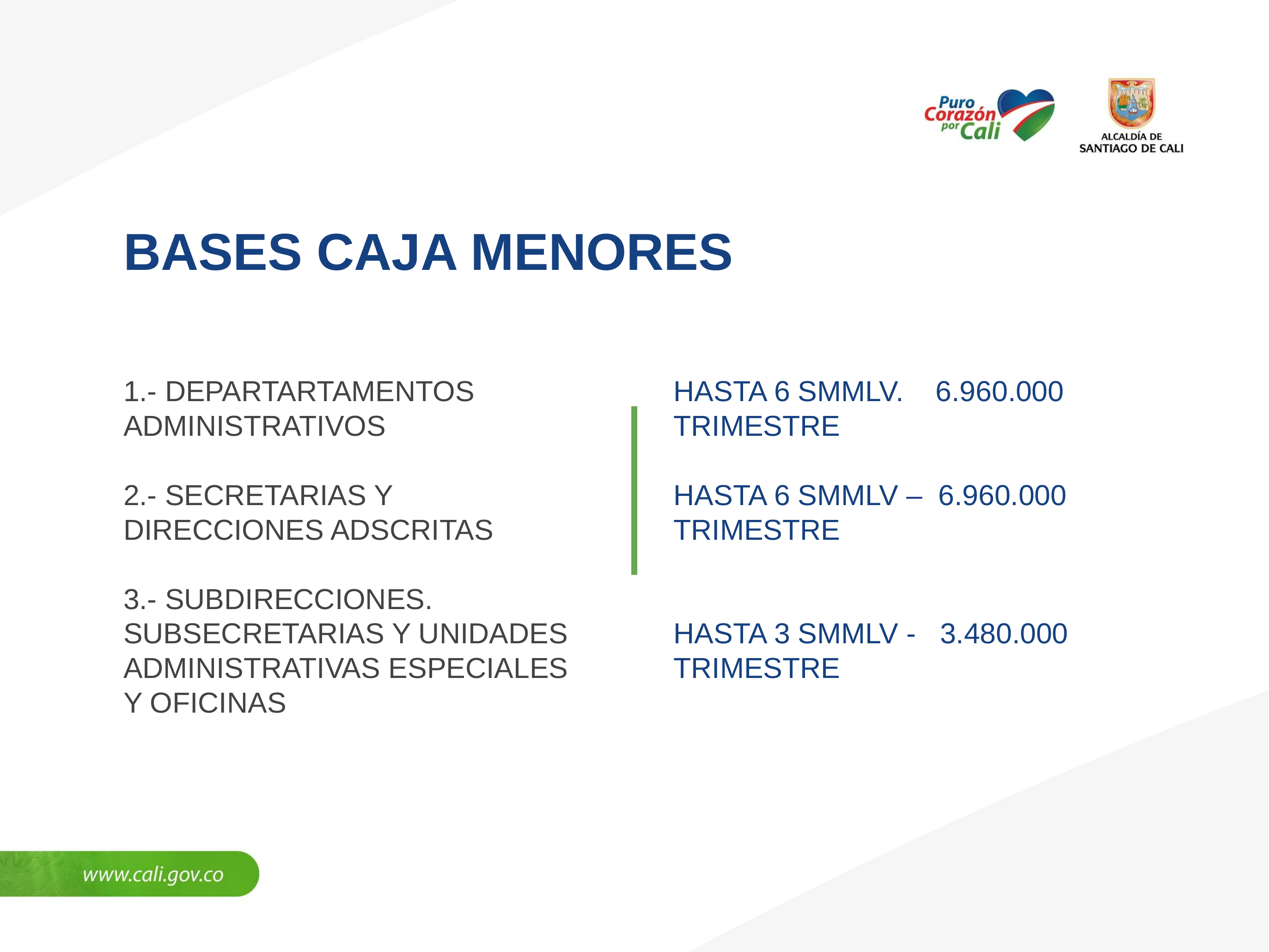

BASES CAJA MENORES
1.- DEPARTARTAMENTOS
ADMINISTRATIVOS

2.- SECRETARIAS Y DIRECCIONES ADSCRITAS

3.- SUBDIRECCIONES. SUBSECRETARIAS Y UNIDADES ADMINISTRATIVAS ESPECIALES Y OFICINAS
HASTA 6 SMMLV.    6.960.000
TRIMESTRE

HASTA 6 SMMLV –  6.960.000
TRIMESTRE

HASTA 3 SMMLV -   3.480.000 TRIMESTRE